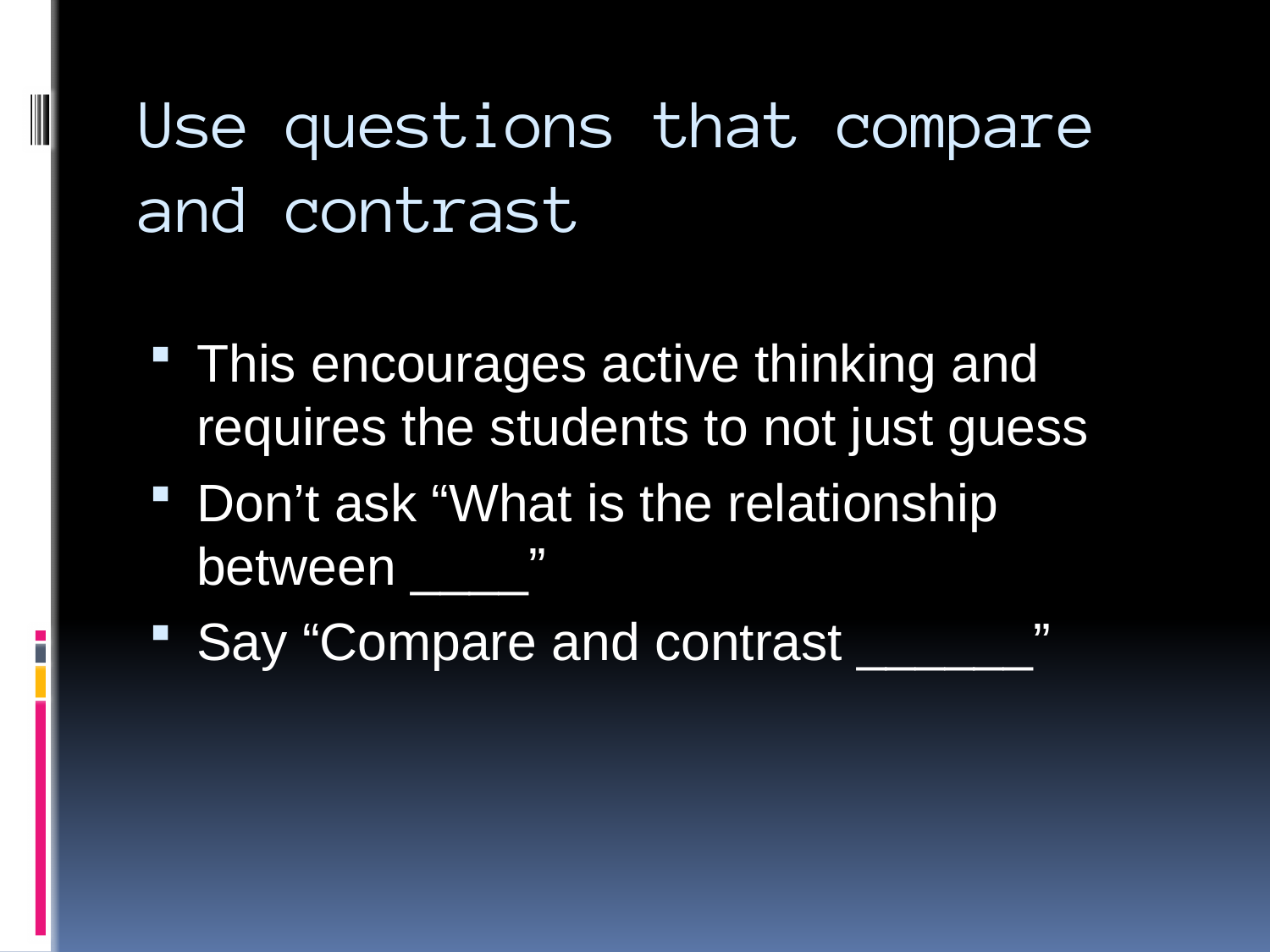

# Use questions that compare and contrast

This encourages active thinking and requires the students to not just guess
Don’t ask “What is the relationship between ____”
Say “Compare and contrast ______”